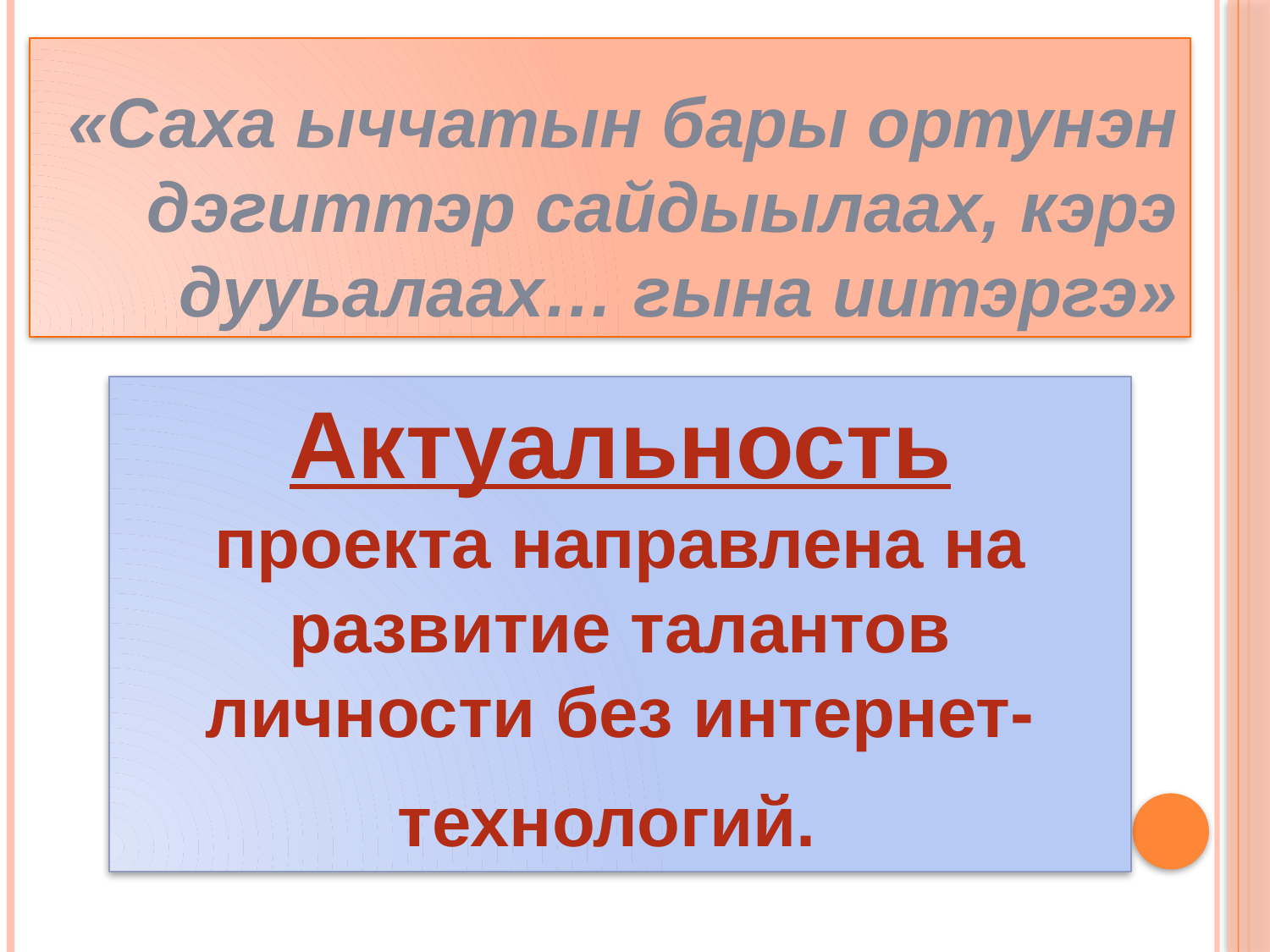

# «Саха ыччатын бары ортунэн дэгиттэр сайдыылаах, кэрэ дууьалаах… гына иитэргэ»
Актуальность
проекта направлена на развитие талантов личности без интернет-технологий.